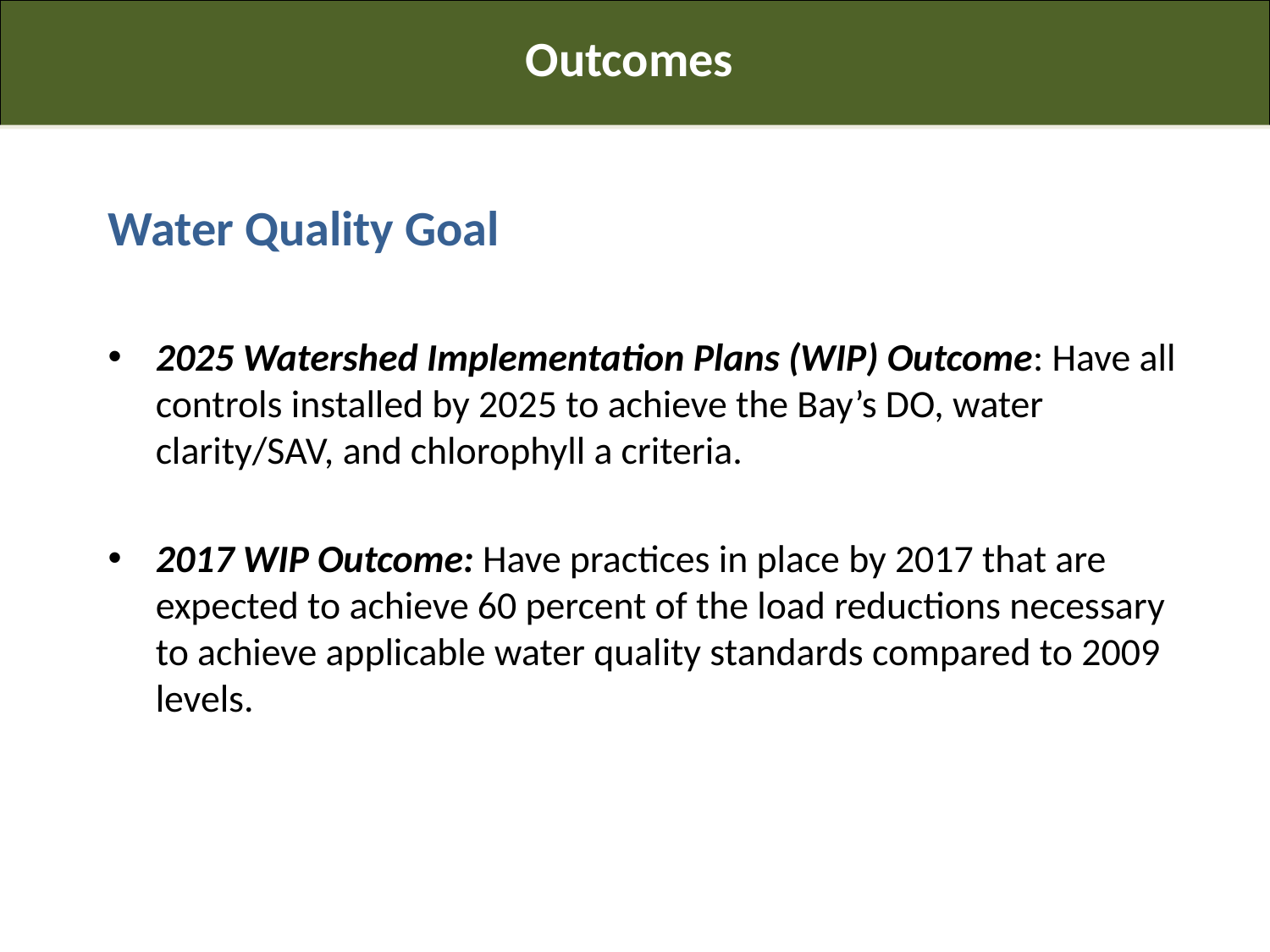

Outcomes
Water Quality Goal

2025 Watershed Implementation Plans (WIP) Outcome: Have all controls installed by 2025 to achieve the Bay’s DO, water clarity/SAV, and chlorophyll a criteria.

2017 WIP Outcome: Have practices in place by 2017 that are expected to achieve 60 percent of the load reductions necessary to achieve applicable water quality standards compared to 2009 levels.